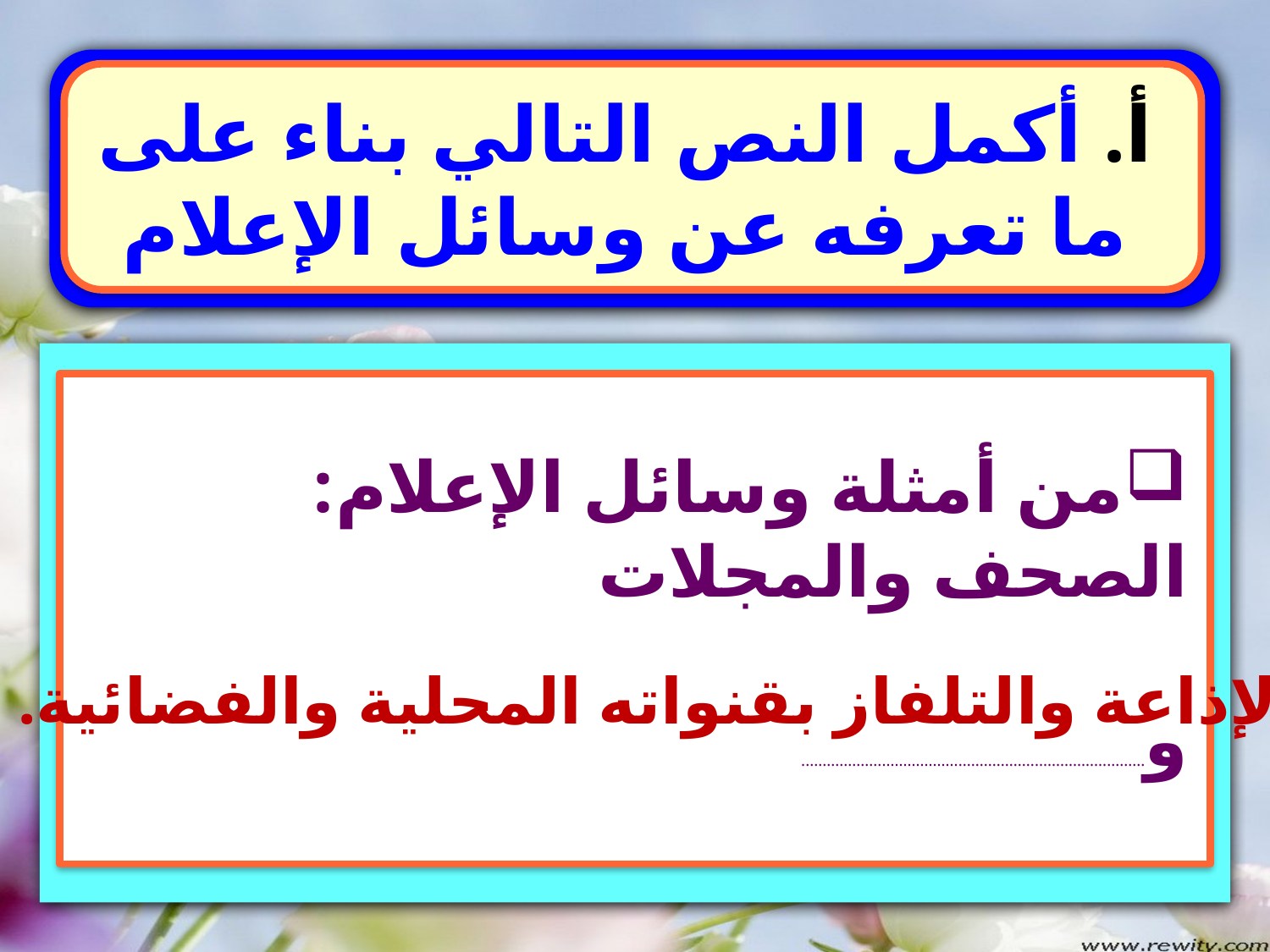

أ. أكمل النص التالي بناء على ما تعرفه عن وسائل الإعلام

من أمثلة وسائل الإعلام: الصحف والمجلات

و.................................................................................
الإذاعة والتلفاز بقنواته المحلية والفضائية.